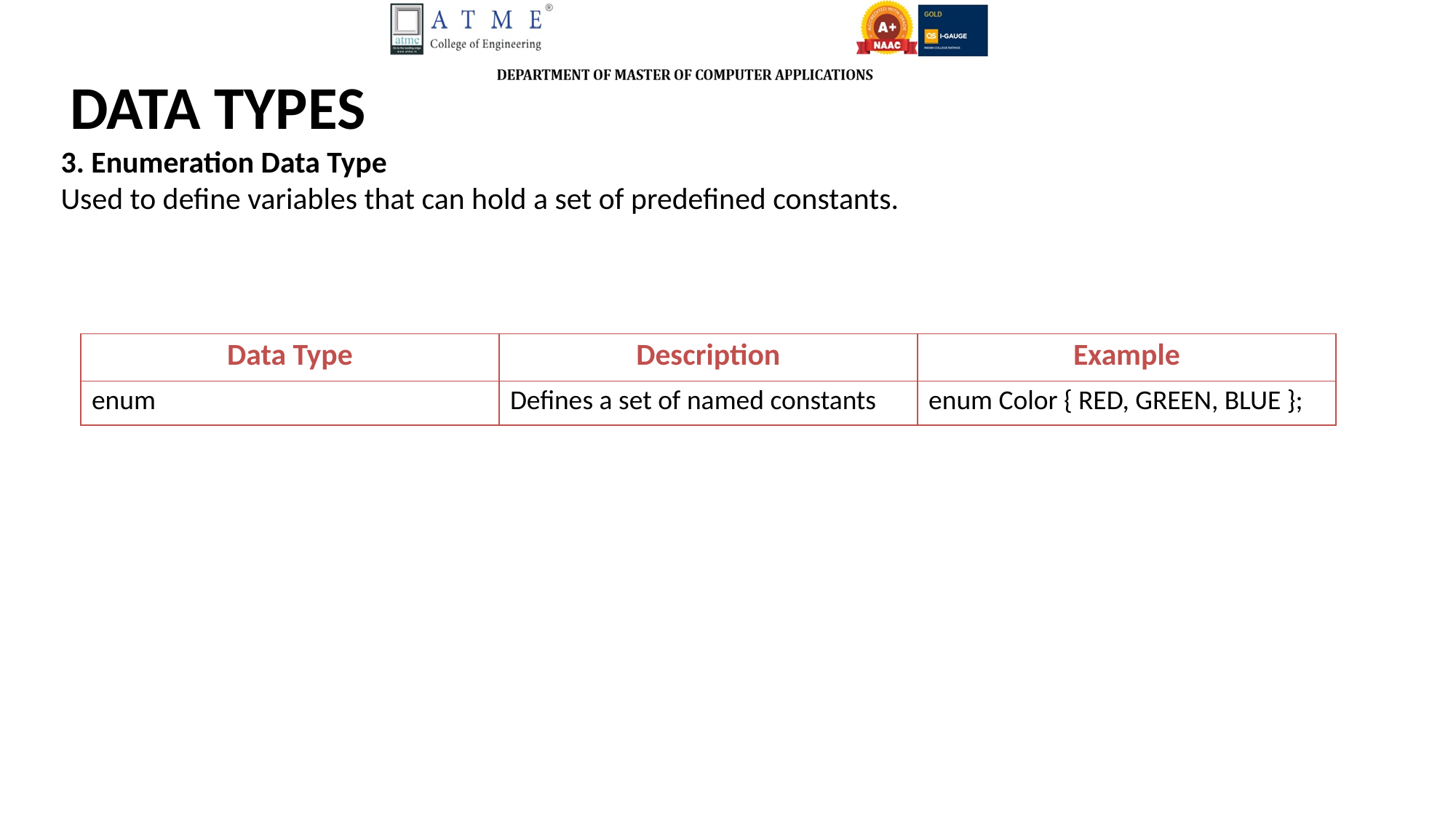

DATA TYPES
3. Enumeration Data Type
Used to define variables that can hold a set of predefined constants.
| Data Type | Description | Example |
| --- | --- | --- |
| enum | Defines a set of named constants | enum Color { RED, GREEN, BLUE }; |